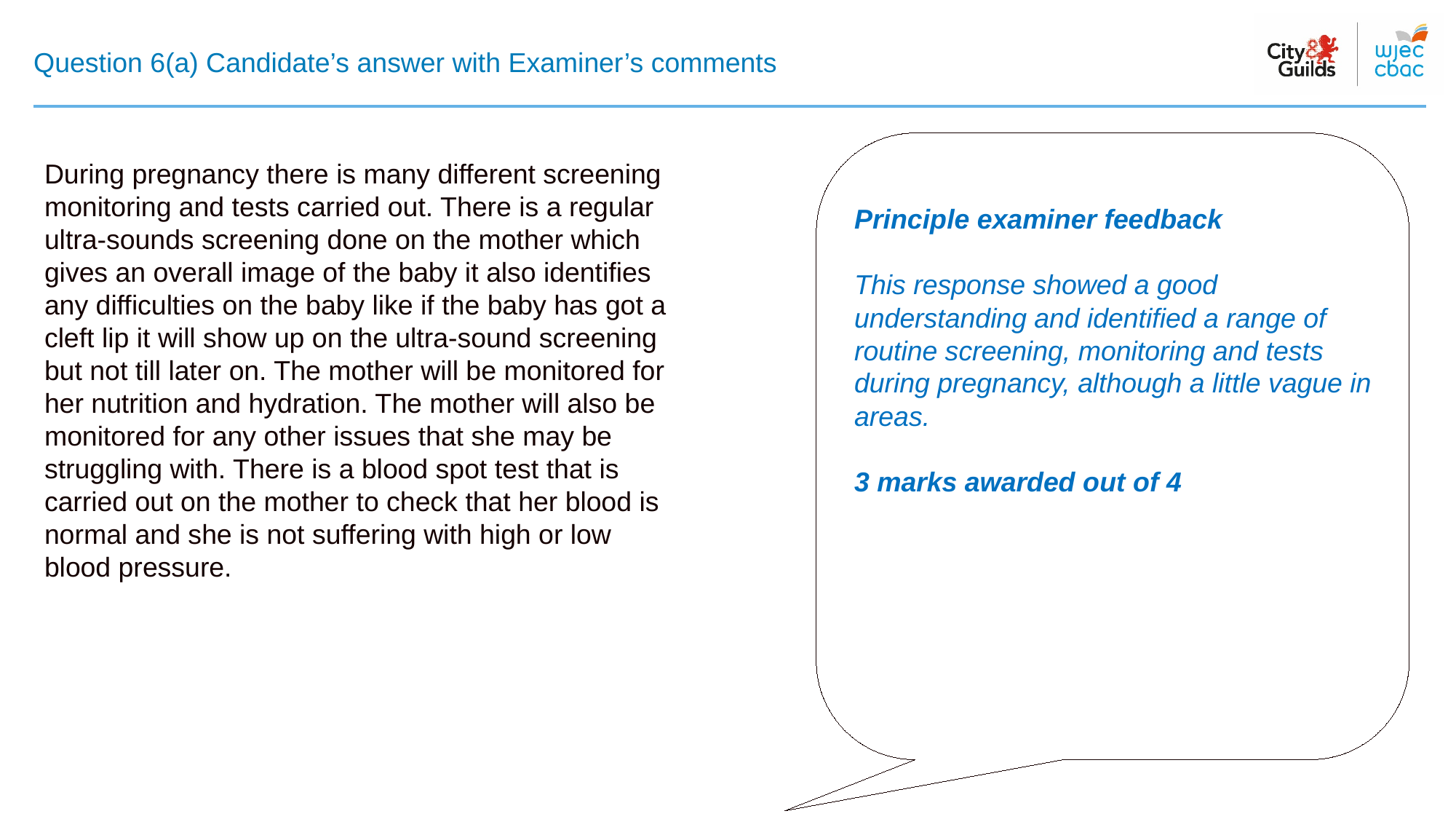

# Question 6(a) Candidate’s answer with Examiner’s comments

During pregnancy there is many different screening monitoring and tests carried out. There is a regular ultra-sounds screening done on the mother which gives an overall image of the baby it also identifies any difficulties on the baby like if the baby has got a cleft lip it will show up on the ultra-sound screening but not till later on. The mother will be monitored for her nutrition and hydration. The mother will also be monitored for any other issues that she may be struggling with. There is a blood spot test that is carried out on the mother to check that her blood is normal and she is not suffering with high or low blood pressure.
Principle examiner feedback​
​
This response showed a good understanding and identified a range of routine screening, monitoring and tests during pregnancy, although a little vague in areas.

3 marks awarded out of 4